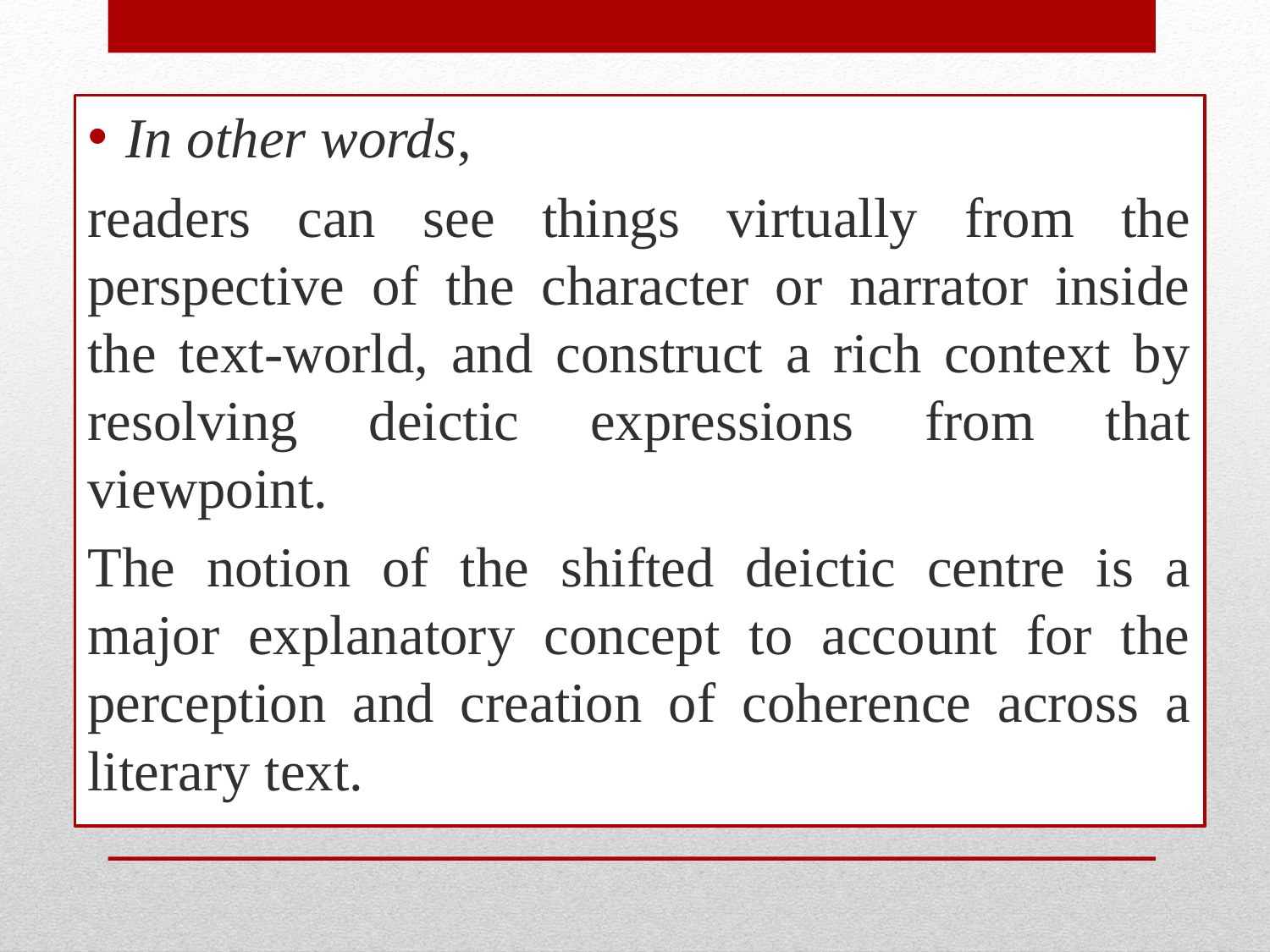

In other words,
readers can see things virtually from the perspective of the character or narrator inside the text-world, and construct a rich context by resolving deictic expressions from that viewpoint.
The notion of the shifted deictic centre is a major explanatory concept to account for the perception and creation of coherence across a literary text.